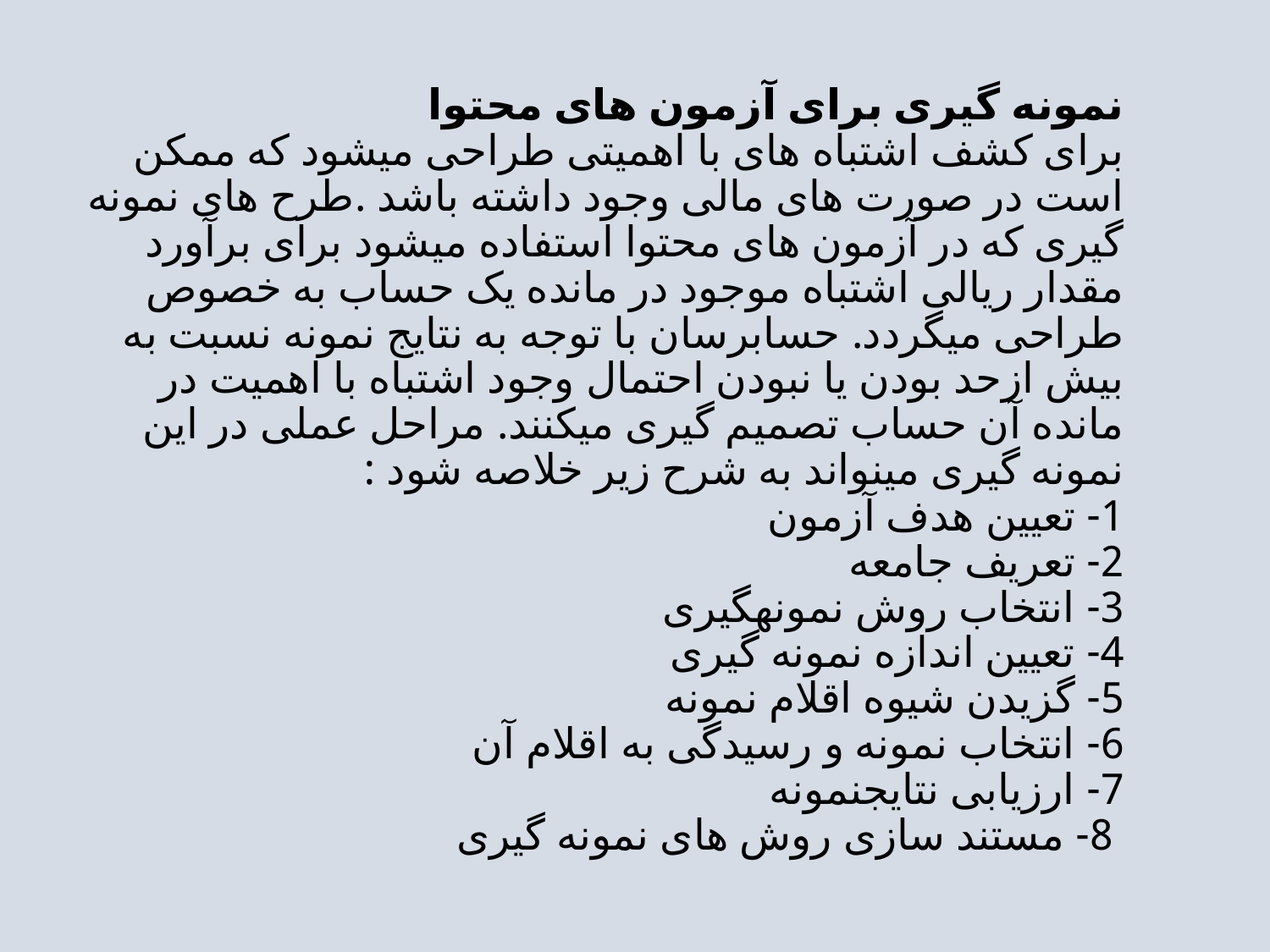

# نمونه گیری برای آزمون های محتوا برای کشف اشتباه های با اهمیتی طراحی میشود که ممکن است در صورت های مالی وجود داشته باشد .طرح های نمونه گیری که در آزمون های محتوا استفاده میشود برای برآورد مقدار ریالی اشتباه موجود در مانده یک حساب به خصوص طراحی میگردد. حسابرسان با توجه به نتایج نمونه نسبت به بیش ازحد بودن یا نبودن احتمال وجود اشتباه با اهمیت در مانده آن حساب تصمیم گیری میکنند. مراحل عملی در این نمونه گیری مینواند به شرح زیر خلاصه شود : 1- تعیین هدف آزمون 2- تعریف جامعه 3- انتخاب روش نمونهگیری 4- تعیین اندازه نمونه گیری 5- گزیدن شیوه اقلام نمونه 6- انتخاب نمونه و رسیدگی به اقلام آن 7- ارزیابی نتایجنمونه 8- مستند سازی روش های نمونه گیری